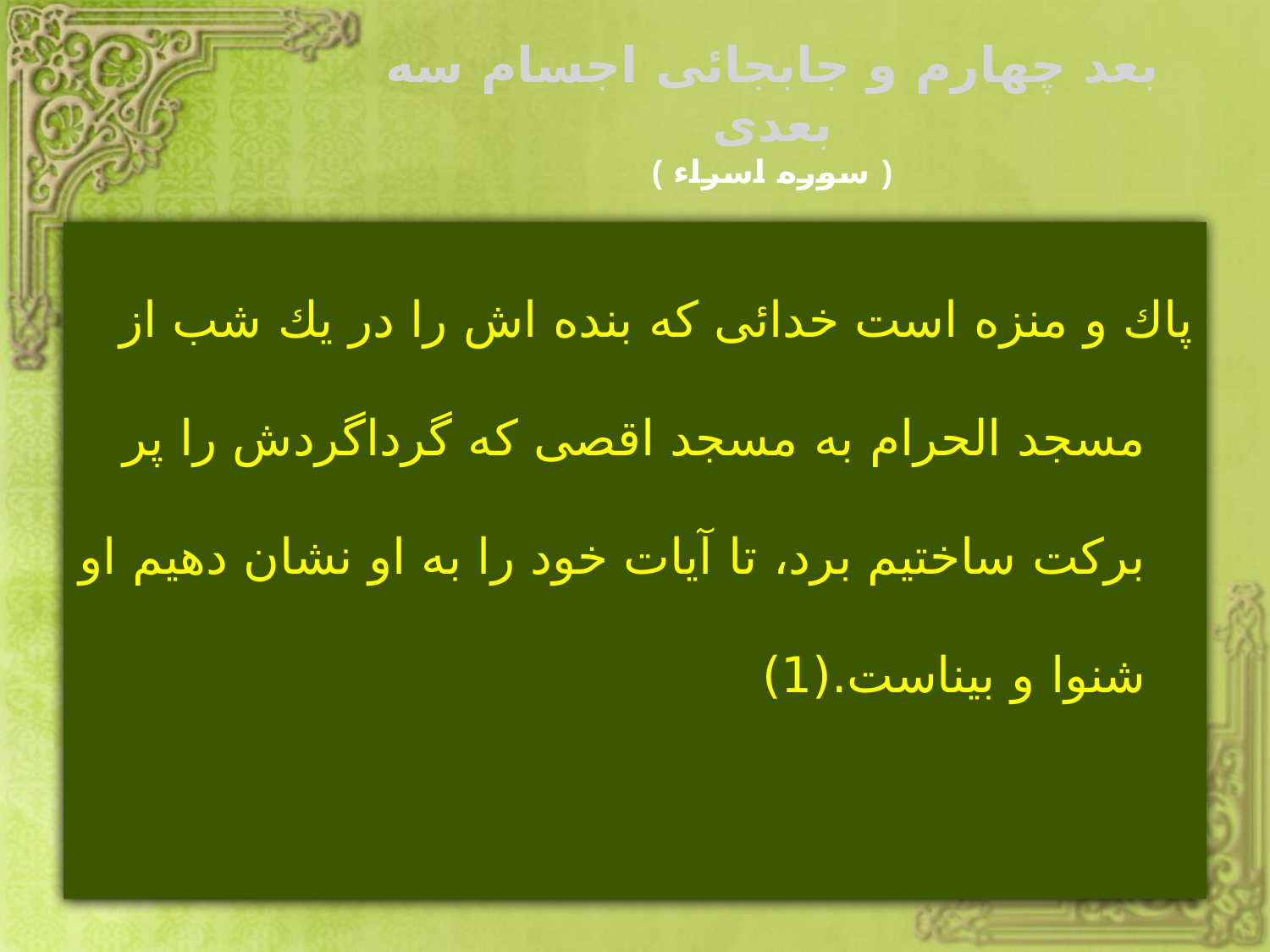

بعد چهارم و جابجائی اجسام سه بعدی
( سوره اسراء )
	پاك و منزه است خدائى كه بنده اش را در يك شب از مسجد الحرام به مسجد اقصى كه گرداگردش را پر بركت ساختيم برد، تا آيات خود را به او نشان دهيم او شنوا و بيناست.(1)